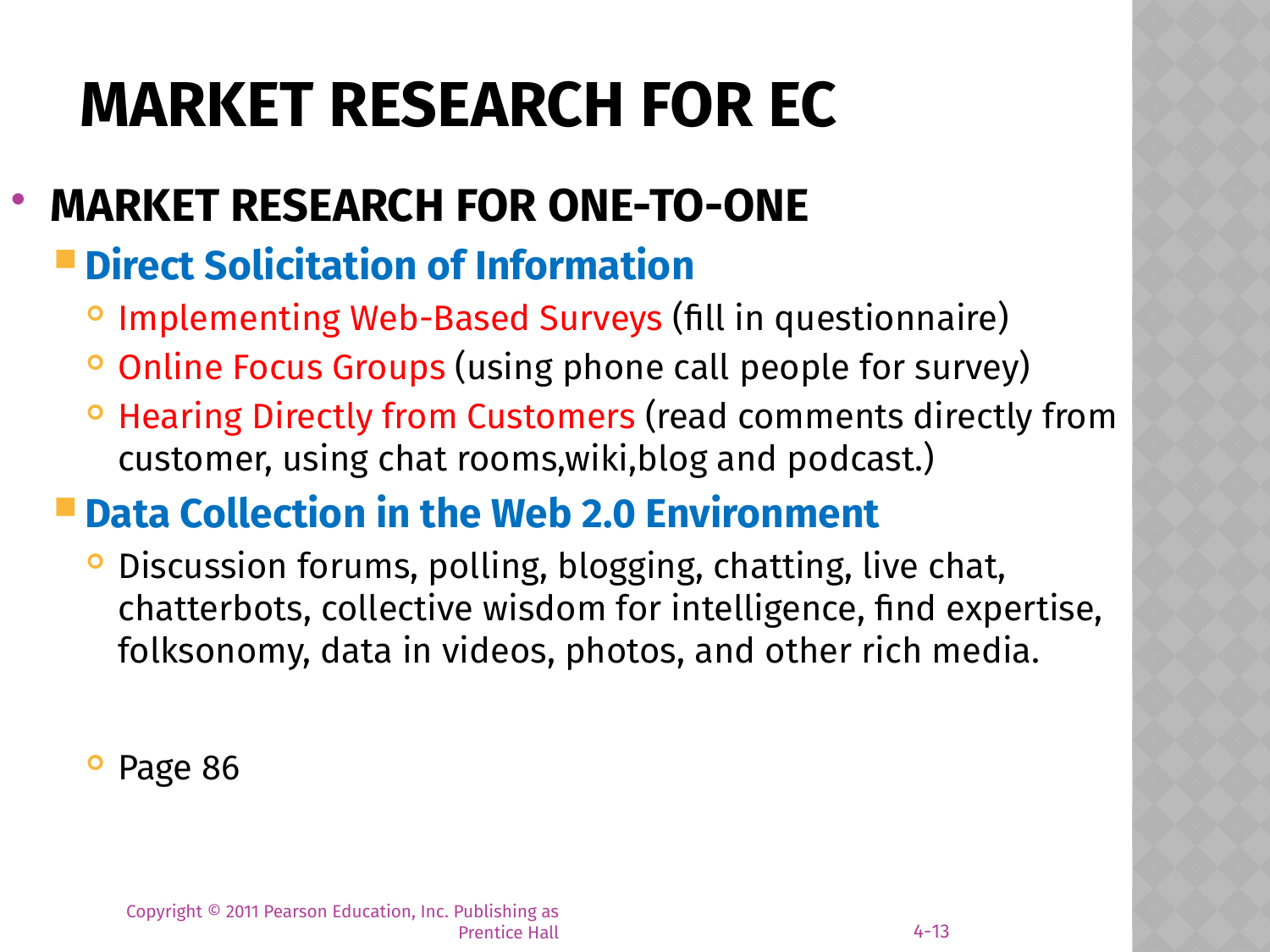

# MARKET RESEARCH FOR EC
MARKET RESEARCH FOR ONE-TO-ONE
Direct Solicitation of Information
Implementing Web-Based Surveys (fill in questionnaire)
Online Focus Groups (using phone call people for survey)
Hearing Directly from Customers (read comments directly from customer, using chat rooms,wiki,blog and podcast.)
Data Collection in the Web 2.0 Environment
Discussion forums, polling, blogging, chatting, live chat, chatterbots, collective wisdom for intelligence, find expertise, folksonomy, data in videos, photos, and other rich media.

Page 86
4-13
Copyright © 2011 Pearson Education, Inc. Publishing as Prentice Hall